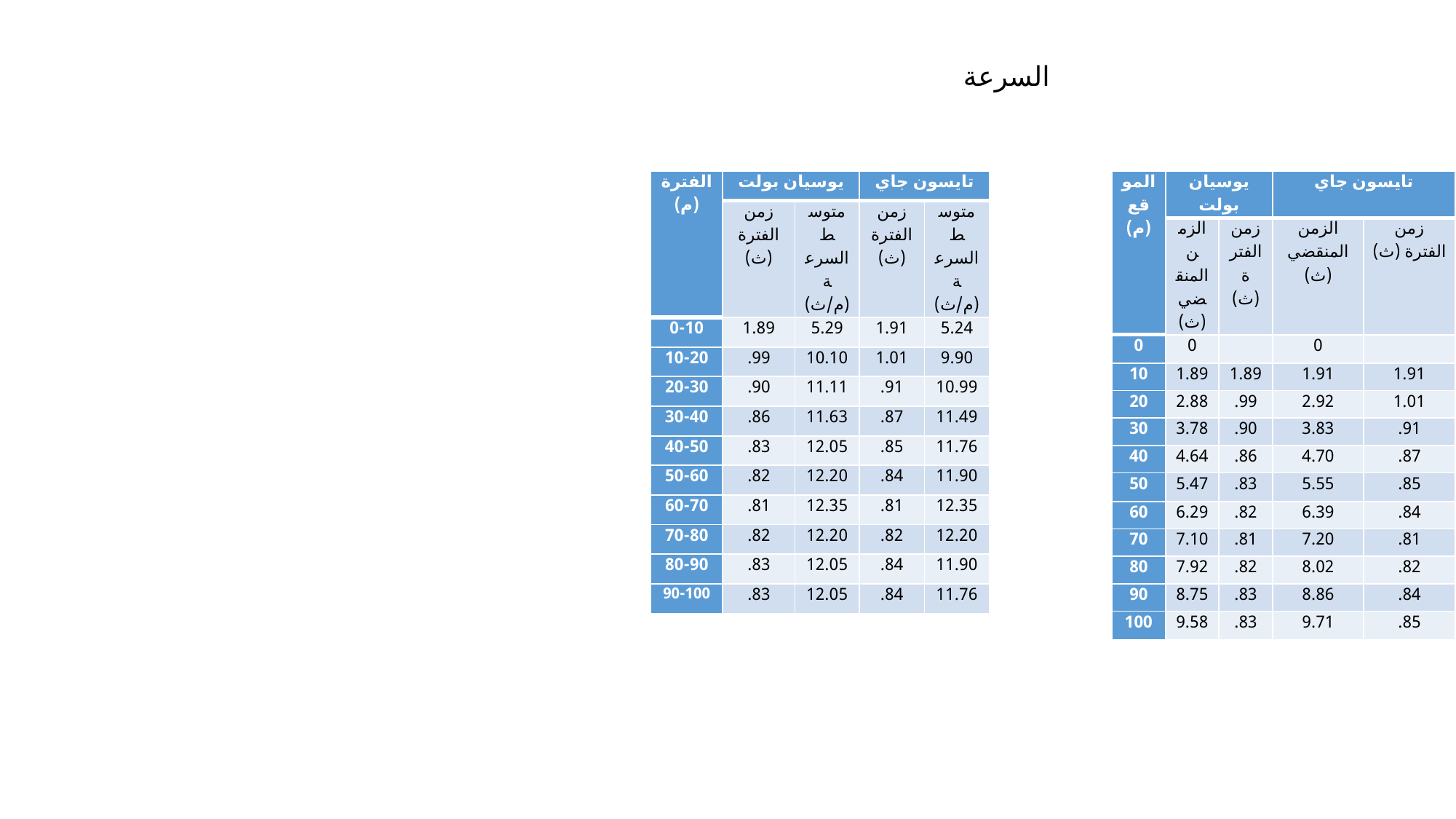

السرعة
| الموقع (م) | يوسيان بولت |  | تايسون جاي |  |
| --- | --- | --- | --- | --- |
|  | الزمن المنقضي (ث) | زمن الفترة (ث) | الزمن المنقضي (ث) | زمن الفترة (ث) |
| 0 | 0 |  | 0 |  |
| 10 | 1.89 | 1.89 | 1.91 | 1.91 |
| 20 | 2.88 | 99. | 2.92 | 1.01 |
| 30 | 3.78 | 90. | 3.83 | 91. |
| 40 | 4.64 | 86. | 4.70 | 87. |
| 50 | 5.47 | 83. | 5.55 | 85. |
| 60 | 6.29 | 82. | 6.39 | 84. |
| 70 | 7.10 | 81. | 7.20 | 81. |
| 80 | 7.92 | 82. | 8.02 | 82. |
| 90 | 8.75 | 83. | 8.86 | 84. |
| 100 | 9.58 | 83. | 9.71 | 85. |
| الفترة (م) | يوسيان بولت |  | تايسون جاي |  |
| --- | --- | --- | --- | --- |
|  | زمن الفترة (ث) | متوسط السرعة (م/ث) | زمن الفترة (ث) | متوسط السرعة (م/ث) |
| 0-10 | 1.89 | 5.29 | 1.91 | 5.24 |
| 10-20 | 99. | 10.10 | 1.01 | 9.90 |
| 20-30 | 90. | 11.11 | 91. | 10.99 |
| 30-40 | 86. | 11.63 | 87. | 11.49 |
| 40-50 | 83. | 12.05 | 85. | 11.76 |
| 50-60 | 82. | 12.20 | 84. | 11.90 |
| 60-70 | 81. | 12.35 | 81. | 12.35 |
| 70-80 | 82. | 12.20 | 82. | 12.20 |
| 80-90 | 83. | 12.05 | 84. | 11.90 |
| 90-100 | 83. | 12.05 | 84. | 11.76 |